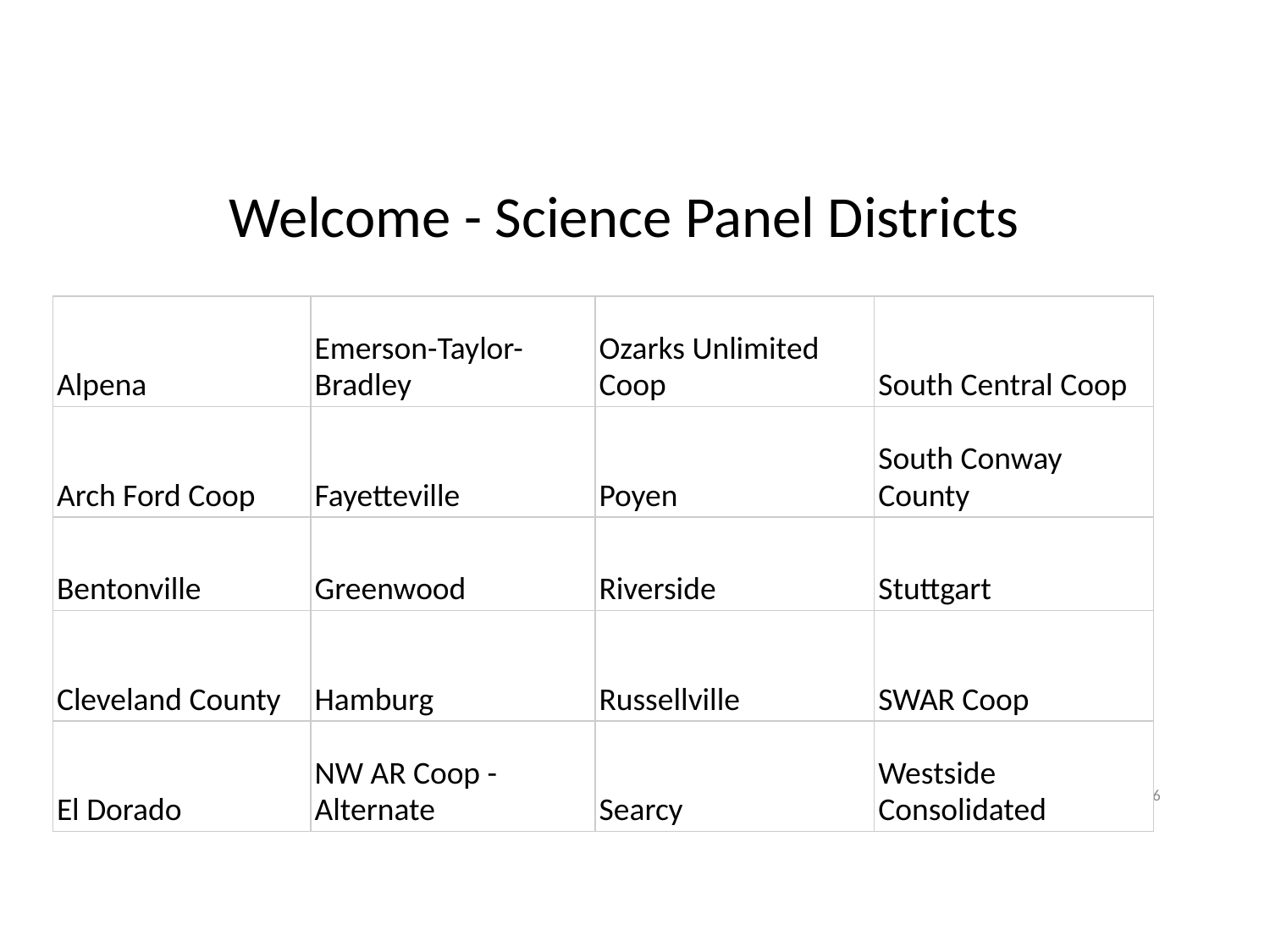

# Welcome - Science Panel Districts
| Alpena | Emerson-Taylor-Bradley | Ozarks Unlimited Coop | South Central Coop |
| --- | --- | --- | --- |
| Arch Ford Coop | Fayetteville | Poyen | South Conway County |
| Bentonville | Greenwood | Riverside | Stuttgart |
| Cleveland County | Hamburg | Russellville | SWAR Coop |
| El Dorado | NW AR Coop - Alternate | Searcy | Westside Consolidated |
6